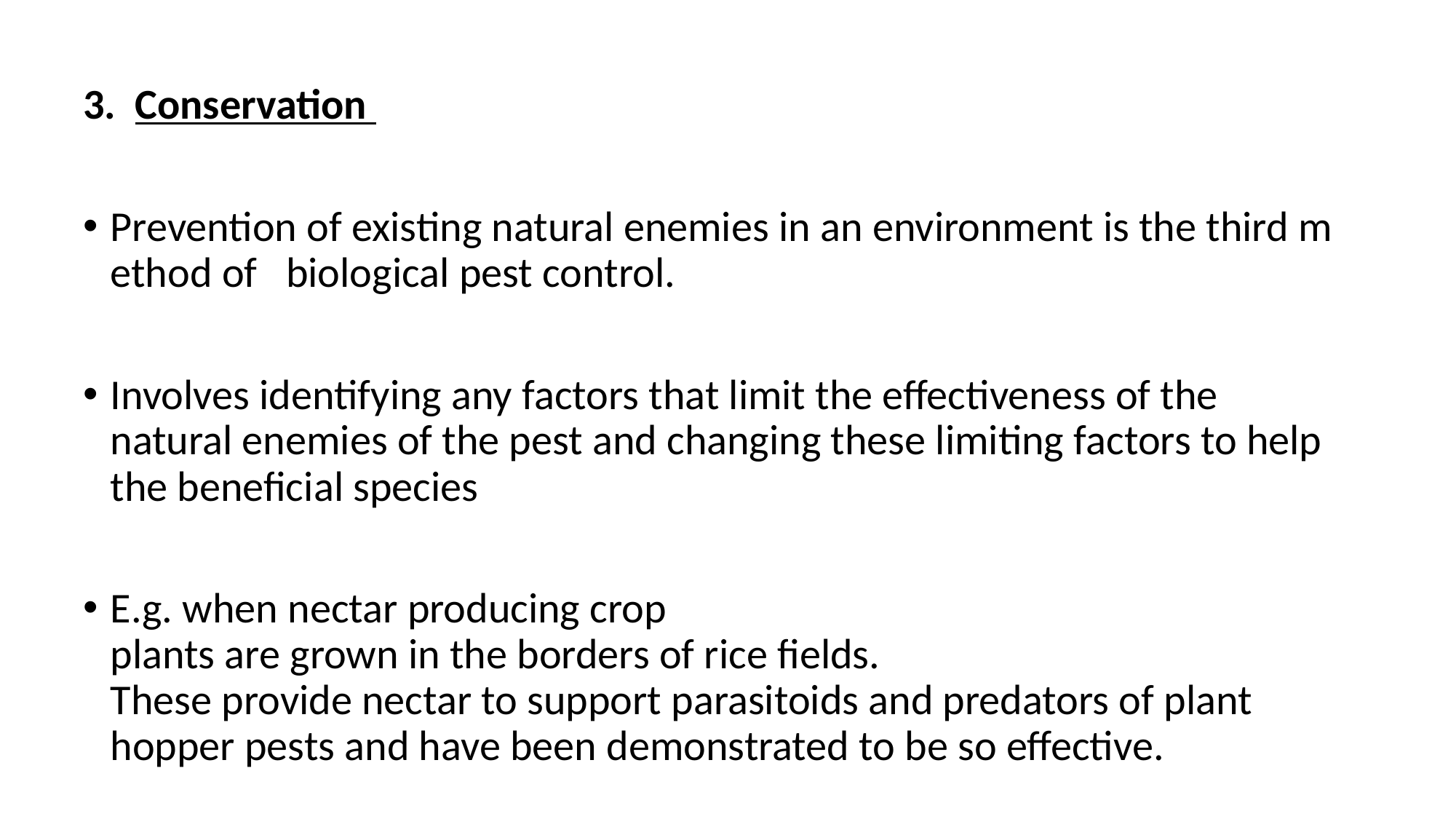

3.  Conservation

Prevention of existing natural enemies in an environment is the third method of   biological pest control.

Involves identifying any factors that limit the effectiveness of the natural enemies of the pest and changing these limiting factors to help the beneficial species

E.g. when nectar producing crop plants are grown in the borders of rice fields. These provide nectar to support parasitoids and predators of plant hopper pests and have been demonstrated to be so effective.